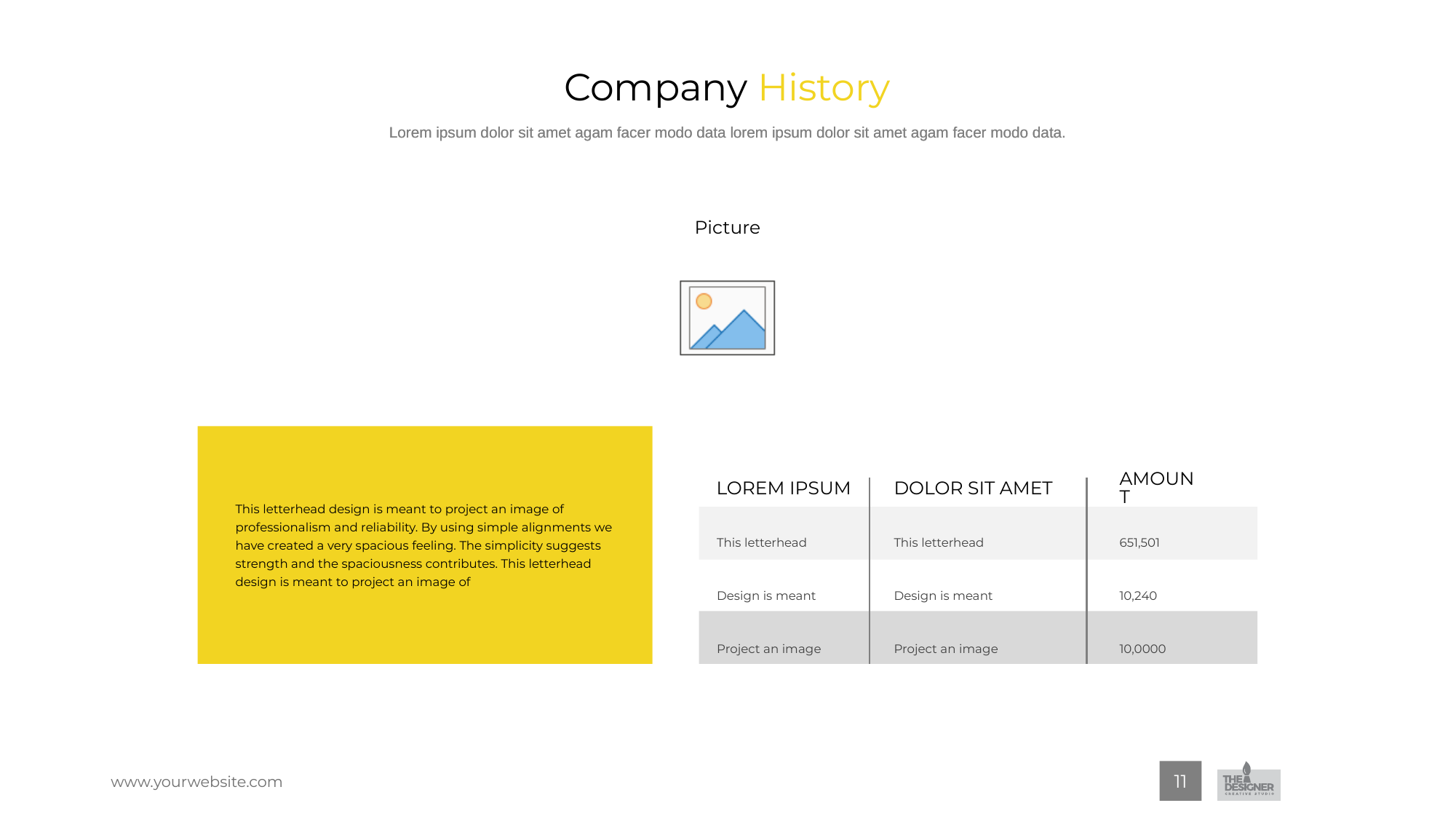

# Company History
Lorem ipsum dolor sit amet agam facer modo data lorem ipsum dolor sit amet agam facer modo data.

DOLOR SIT AMET
LOREM IPSUM
AMOUNT
This letterhead
Design is meant
Project an image
This letterhead
Design is meant
Project an image
651,501
10,240
10,0000

This letterhead design is meant to project an image of professionalism and reliability. By using simple alignments we have created a very spacious feeling. The simplicity suggests strength and the spaciousness contributes. This letterhead design is meant to project an image of
11
www.yourwebsite.com